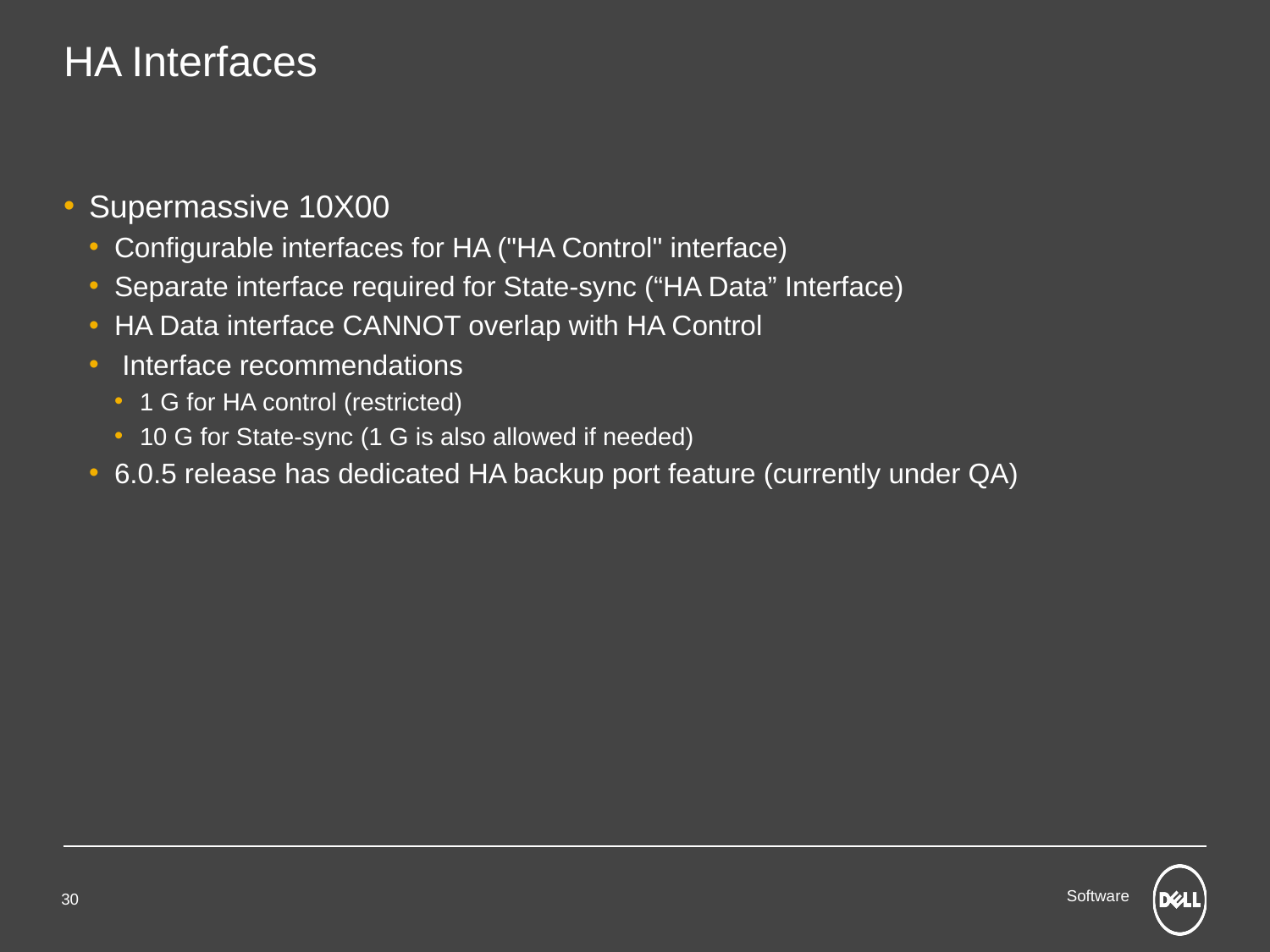

# HA Interfaces
Supermassive 10X00
Configurable interfaces for HA ("HA Control" interface)
Separate interface required for State-sync (“HA Data” Interface)
HA Data interface CANNOT overlap with HA Control
 Interface recommendations
1 G for HA control (restricted)
10 G for State-sync (1 G is also allowed if needed)
6.0.5 release has dedicated HA backup port feature (currently under QA)